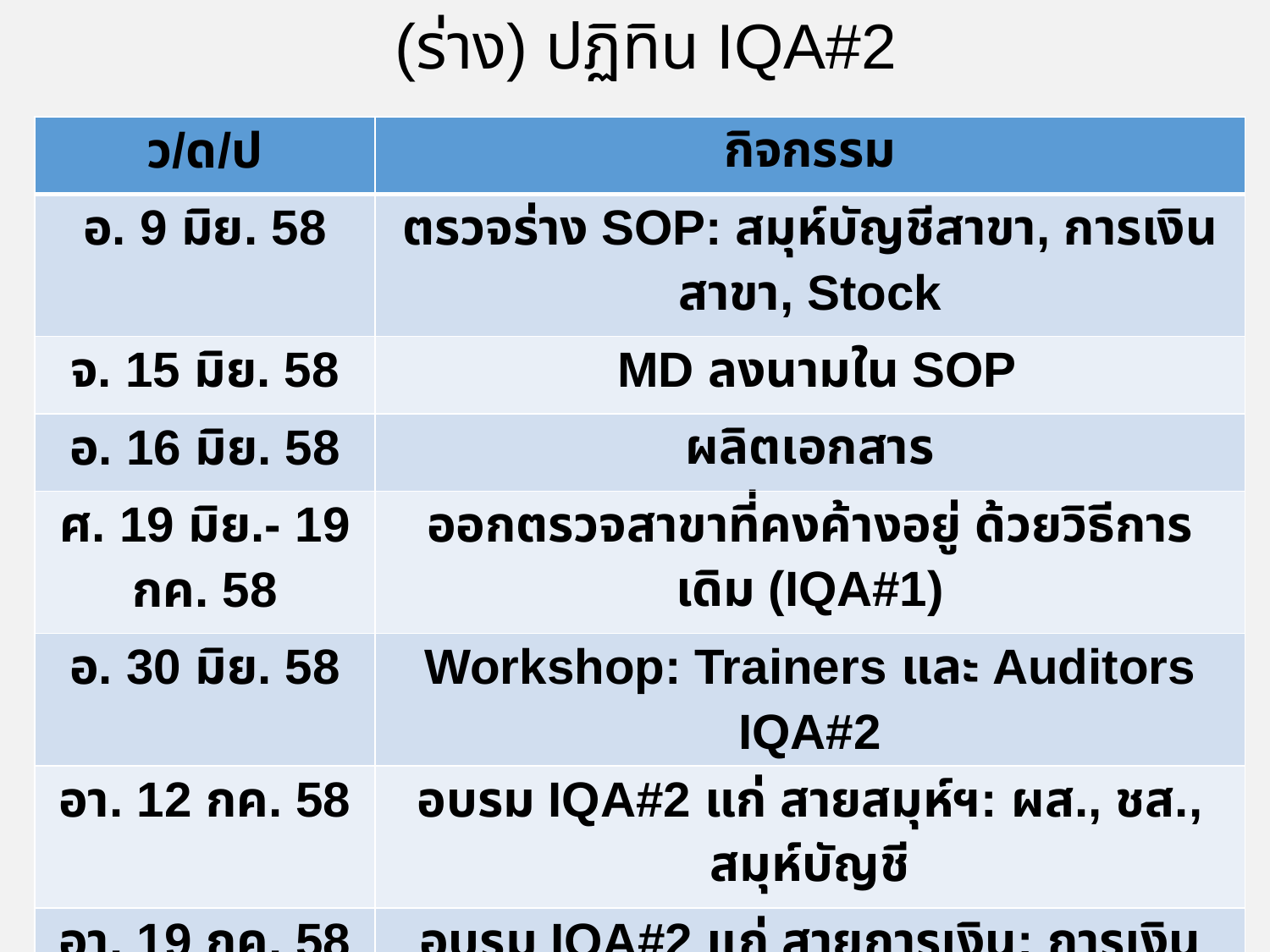

(ร่าง) ปฏิทิน IQA#2
| ว/ด/ป | กิจกรรม |
| --- | --- |
| อ. 9 มิย. 58 | ตรวจร่าง SOP: สมุห์บัญชีสาขา, การเงินสาขา, Stock |
| จ. 15 มิย. 58 | MD ลงนามใน SOP |
| อ. 16 มิย. 58 | ผลิตเอกสาร |
| ศ. 19 มิย.- 19 กค. 58 | ออกตรวจสาขาที่คงค้างอยู่ ด้วยวิธีการเดิม (IQA#1) |
| อ. 30 มิย. 58 | Workshop: Trainers และ Auditors IQA#2 |
| อา. 12 กค. 58 | อบรม IQA#2 แก่ สายสมุห์ฯ: ผส., ชส., สมุห์บัญชี |
| อา. 19 กค. 58 | อบรม IQA#2 แก่ สายการเงิน: การเงินสาขา |
| ส. 1 สค. - 31 ตค. 58 | IQA#2: ออกตรวจทั้ง 14 |